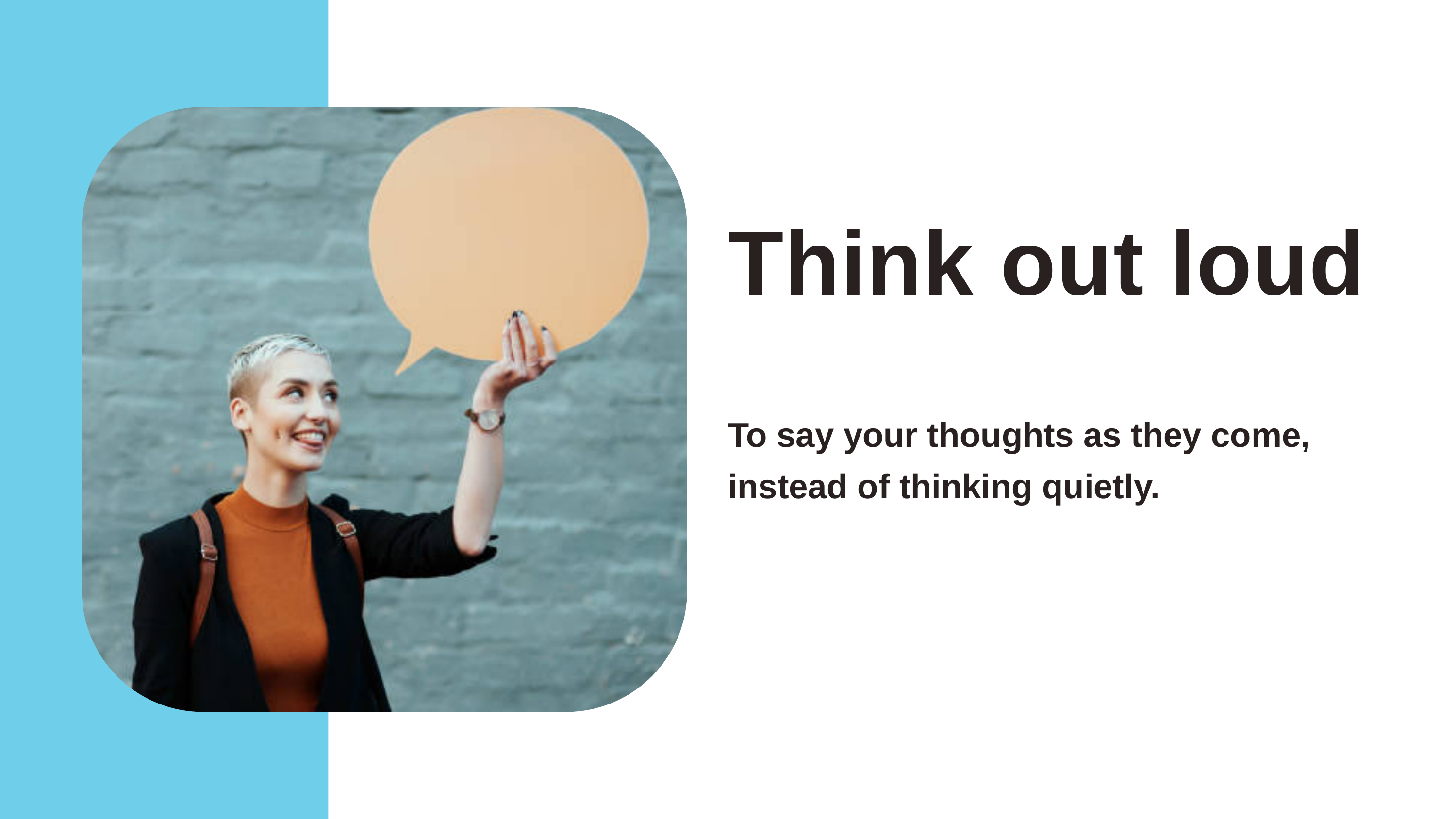

Think out loud
To say your thoughts as they come, instead of thinking quietly.